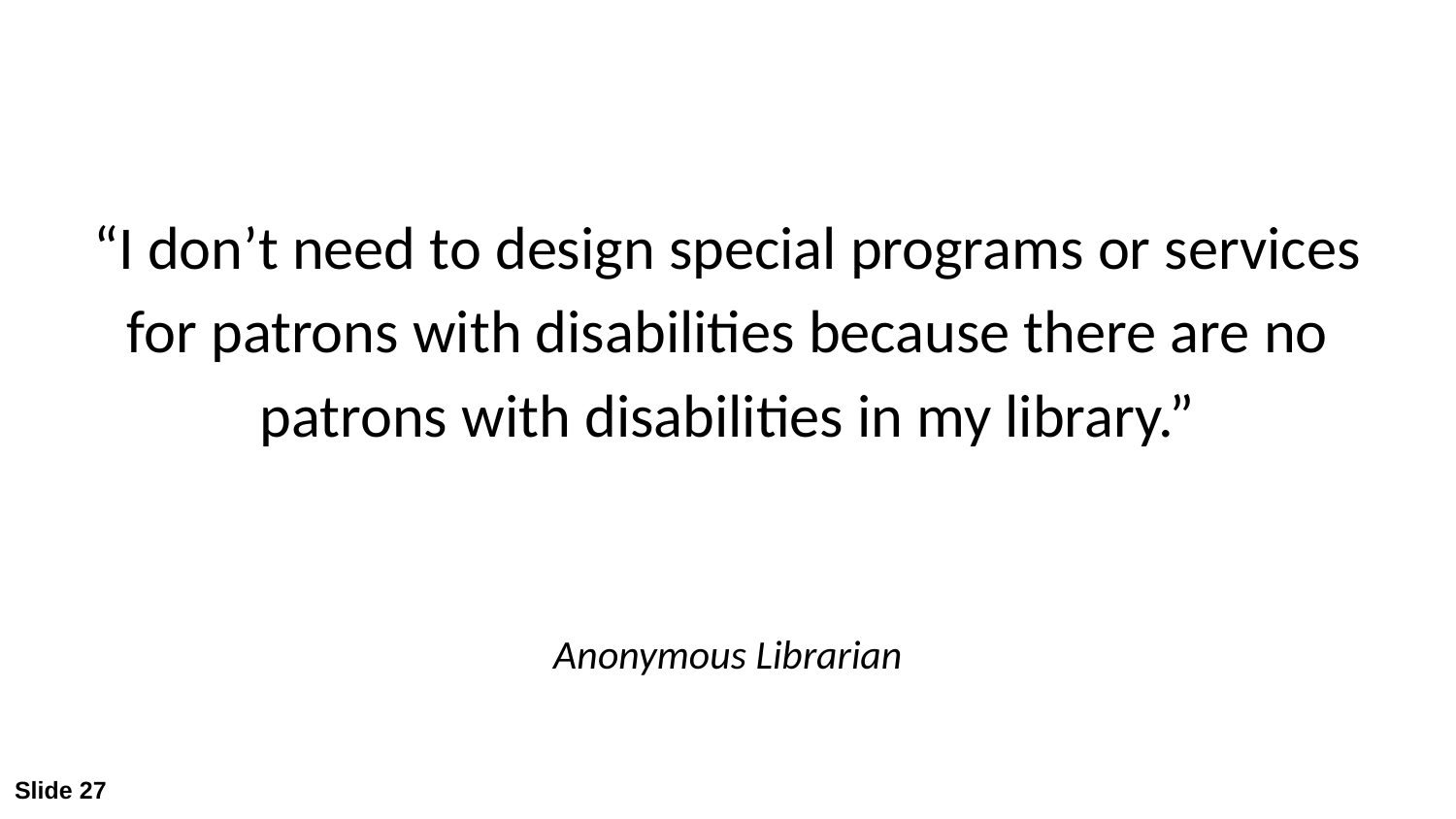

“I don’t need to design special programs or services for patrons with disabilities because there are no patrons with disabilities in my library.”

Anonymous Librarian
Slide 27